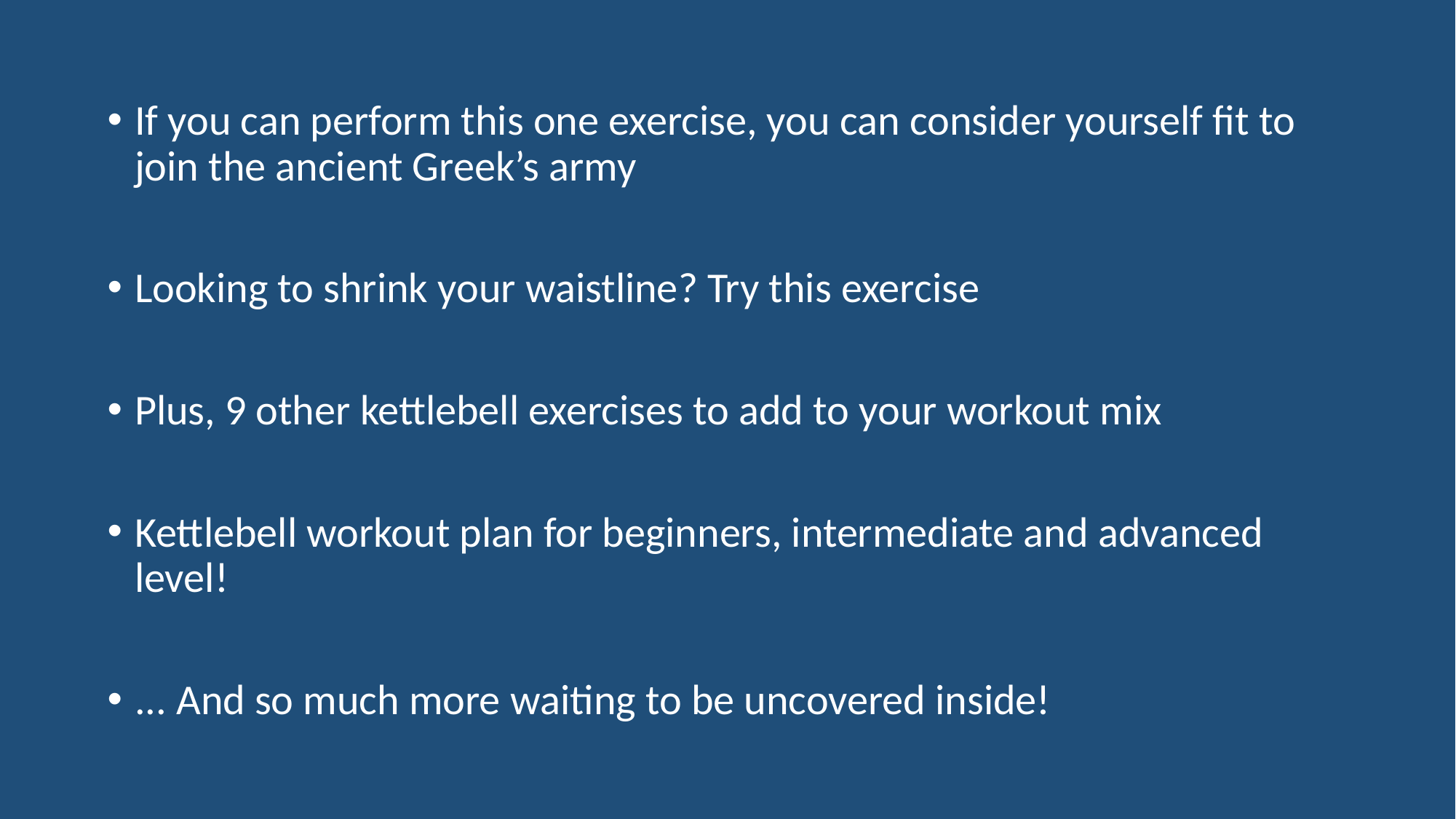

If you can perform this one exercise, you can consider yourself fit to join the ancient Greek’s army

Looking to shrink your waistline? Try this exercise

Plus, 9 other kettlebell exercises to add to your workout mix

Kettlebell workout plan for beginners, intermediate and advanced level!

... And so much more waiting to be uncovered inside!